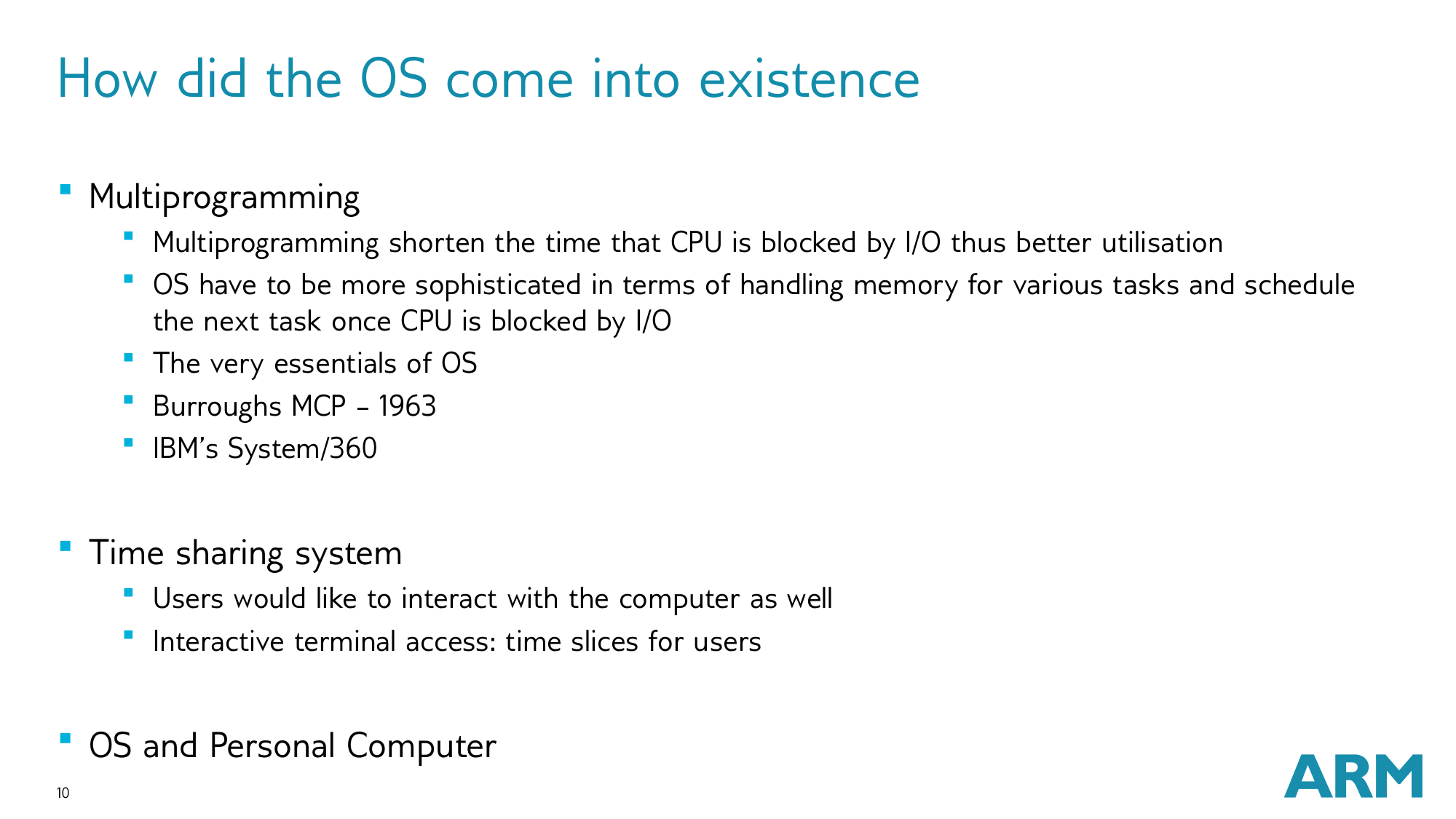

# How did the OS come into existence
Multiprogramming
Multiprogramming shorten the time that CPU is blocked by I/O thus better utilisation
OS have to be more sophisticated in terms of handling memory for various tasks and schedule the next task once CPU is blocked by I/O
The very essentials of OS
Burroughs MCP – 1963
IBM’s System/360

Time sharing system
Users would like to interact with the computer as well
Interactive terminal access: time slices for users

OS and Personal Computer